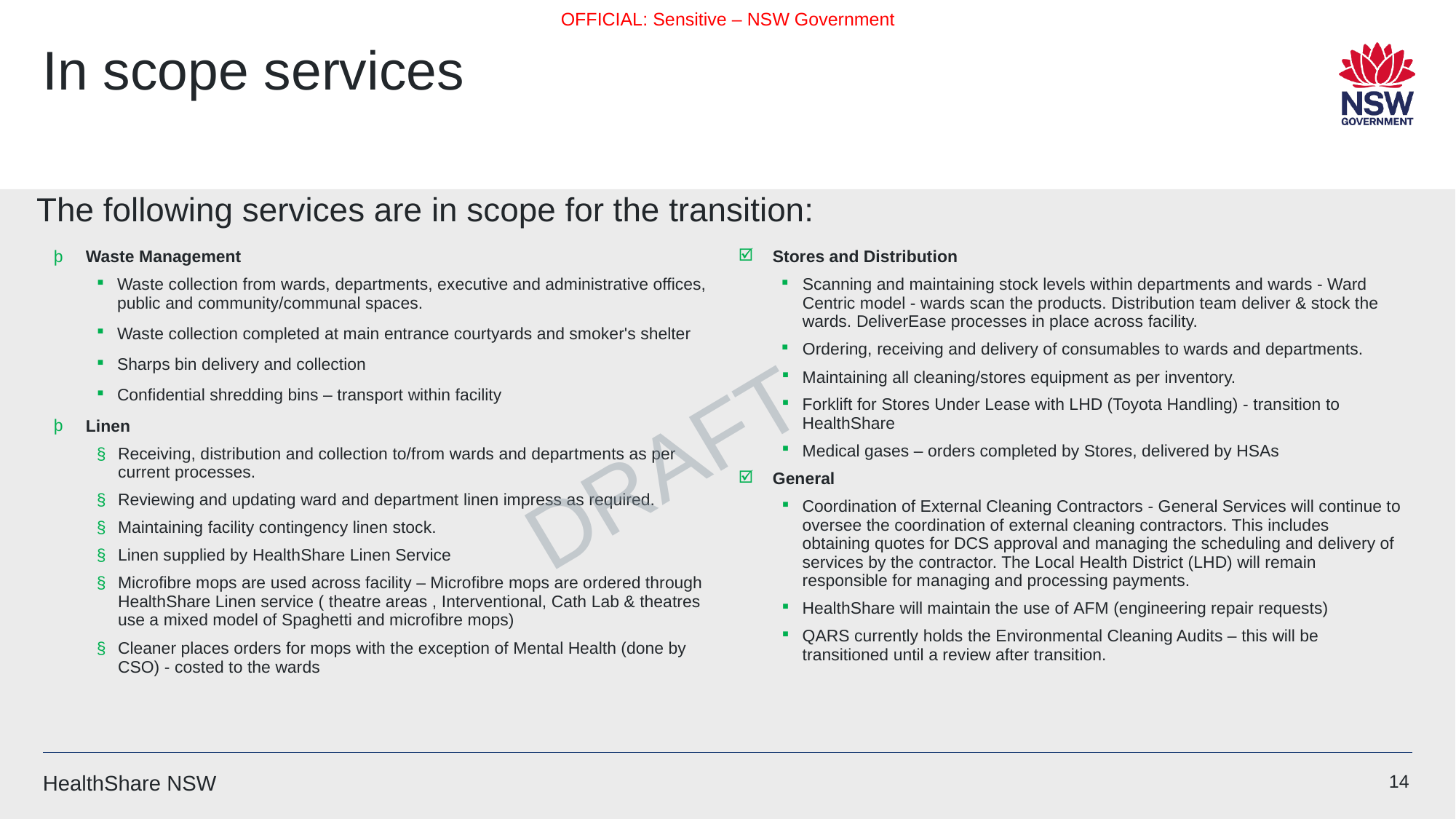

# In scope services
The following services are in scope for the transition:
| Waste Management Waste collection from wards, departments, executive and administrative offices, public and community/communal spaces. Waste collection completed at main entrance courtyards and smoker's shelter Sharps bin delivery and collection  Confidential shredding bins – transport within facility Linen Receiving, distribution and collection to/from wards and departments as per current processes. Reviewing and updating ward and department linen impress as required. Maintaining facility contingency linen stock. Linen supplied by HealthShare Linen Service Microfibre mops are used across facility – Microfibre mops are ordered through HealthShare Linen service ( theatre areas , Interventional, Cath Lab & theatres use a mixed model of Spaghetti and microfibre mops) Cleaner places orders for mops with the exception of Mental Health (done by CSO) - costed to the wards | Stores and Distribution Scanning and maintaining stock levels within departments and wards - Ward Centric model - wards scan the products. Distribution team deliver & stock the wards. DeliverEase processes in place across facility. Ordering, receiving and delivery of consumables to wards and departments. Maintaining all cleaning/stores equipment as per inventory. Forklift for Stores Under Lease with LHD (Toyota Handling) - transition to HealthShare Medical gases – orders completed by Stores, delivered by HSAs General Coordination of External Cleaning Contractors - General Services will continue to oversee the coordination of external cleaning contractors. This includes obtaining quotes for DCS approval and managing the scheduling and delivery of services by the contractor. The Local Health District (LHD) will remain responsible for managing and processing payments. HealthShare will maintain the use of AFM (engineering repair requests) QARS currently holds the Environmental Cleaning Audits – this will be transitioned until a review after transition. |
| --- | --- |
DRAFT
HealthShare NSW
14